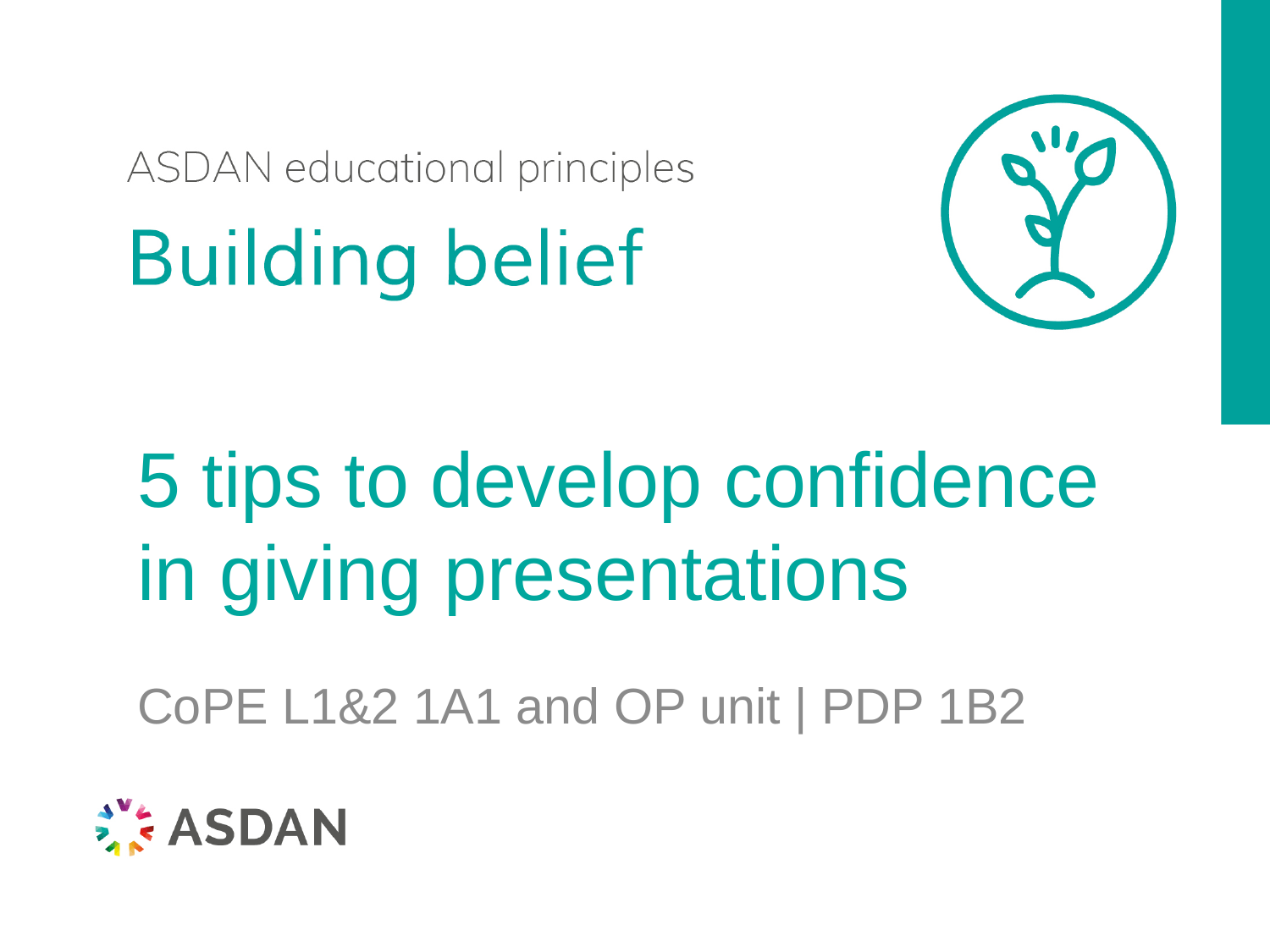

# 5 tips to develop confidence in giving presentations
CoPE L1&2 1A1 and OP unit | PDP 1B2